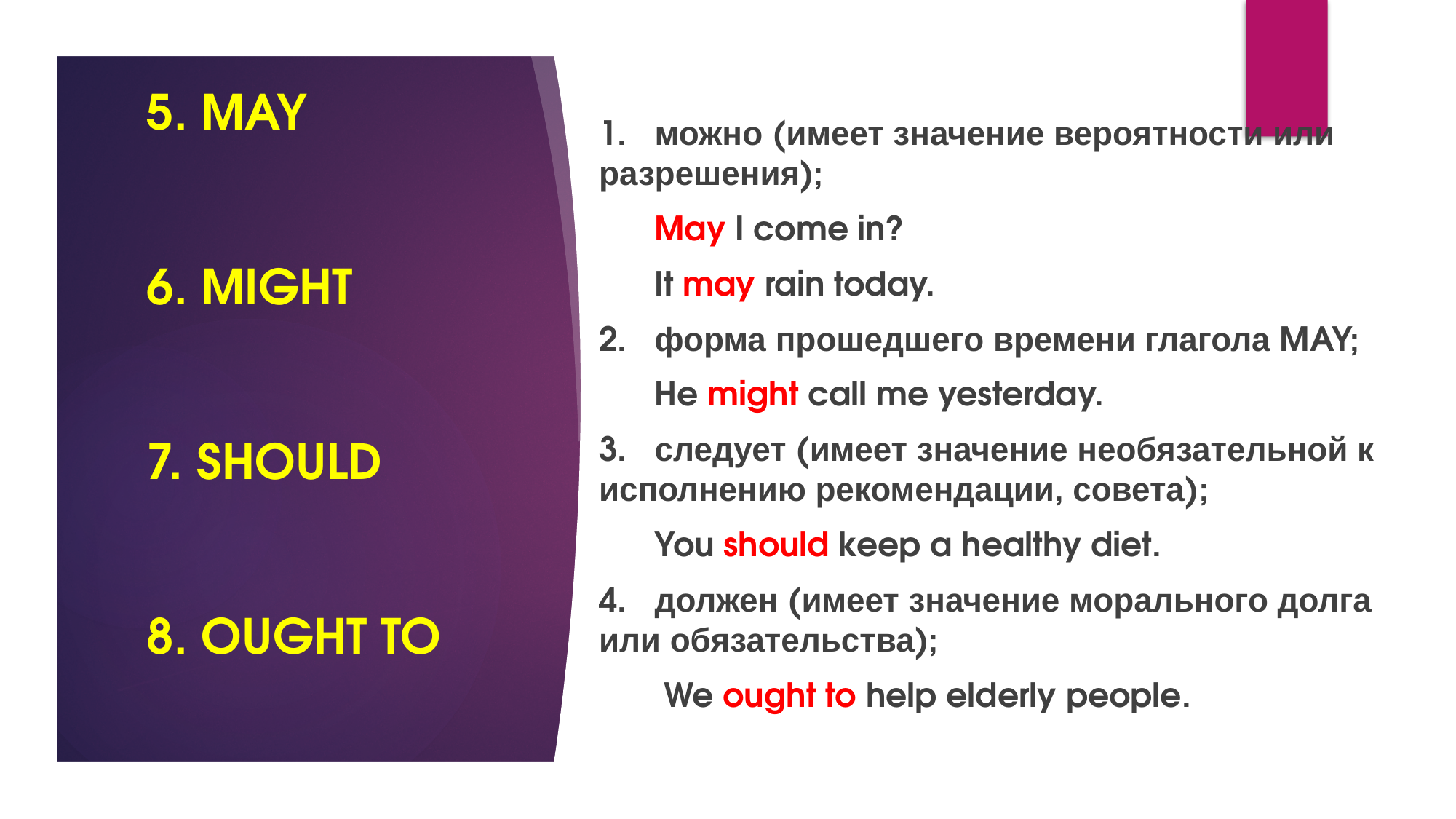

1.   можно (имеет значение вероятности или разрешения);
      May I come in?
      It may rain today.
2.   форма прошедшего времени глагола MAY;
      He might call me yesterday.
3.   следует (имеет значение необязательной к исполнению рекомендации, совета);
      You should keep a healthy diet.
4.   должен (имеет значение морального долга или обязательства);
       We ought to help elderly people.

# 5. MAY 6. MIGHT 7. SHOULD 8. OUGHT TO